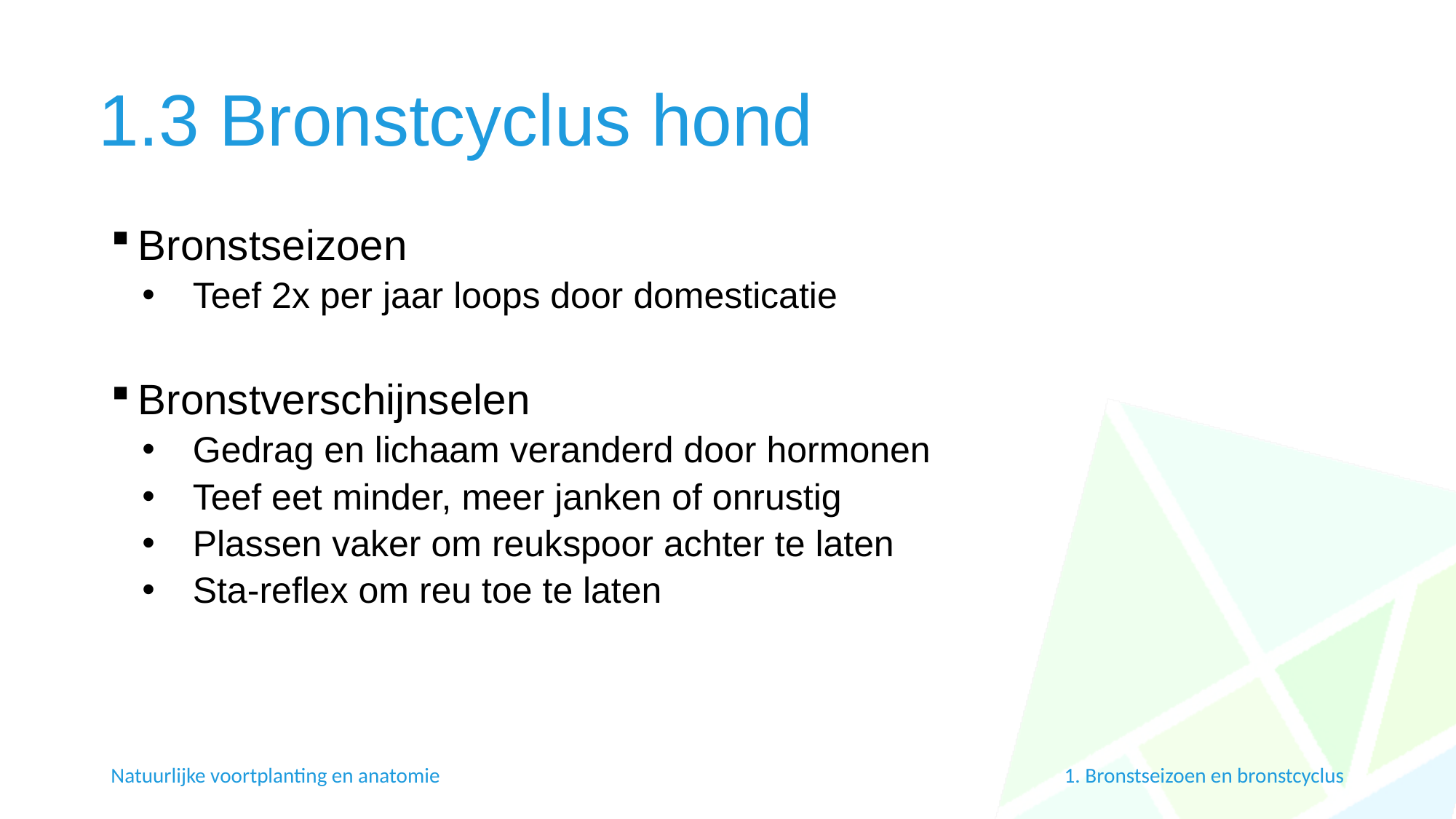

# 1.3 Bronstcyclus hond
Bronstseizoen
Teef 2x per jaar loops door domesticatie

Bronstverschijnselen
Gedrag en lichaam veranderd door hormonen
Teef eet minder, meer janken of onrustig
Plassen vaker om reukspoor achter te laten
Sta-reflex om reu toe te laten

Natuurlijke voortplanting en anatomie
1. Bronstseizoen en bronstcyclus